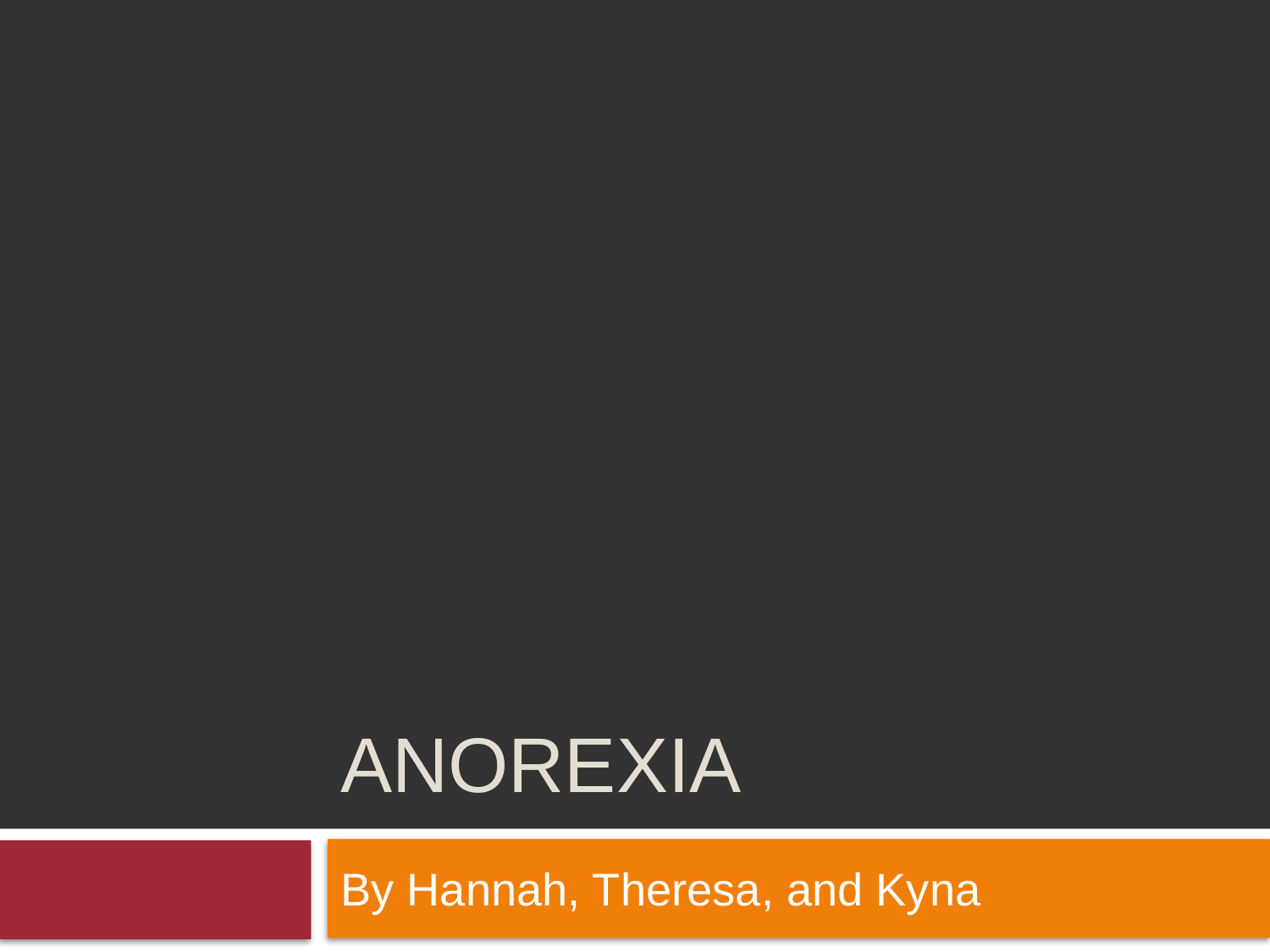

# Anorexia
By Hannah, Theresa, and Kyna